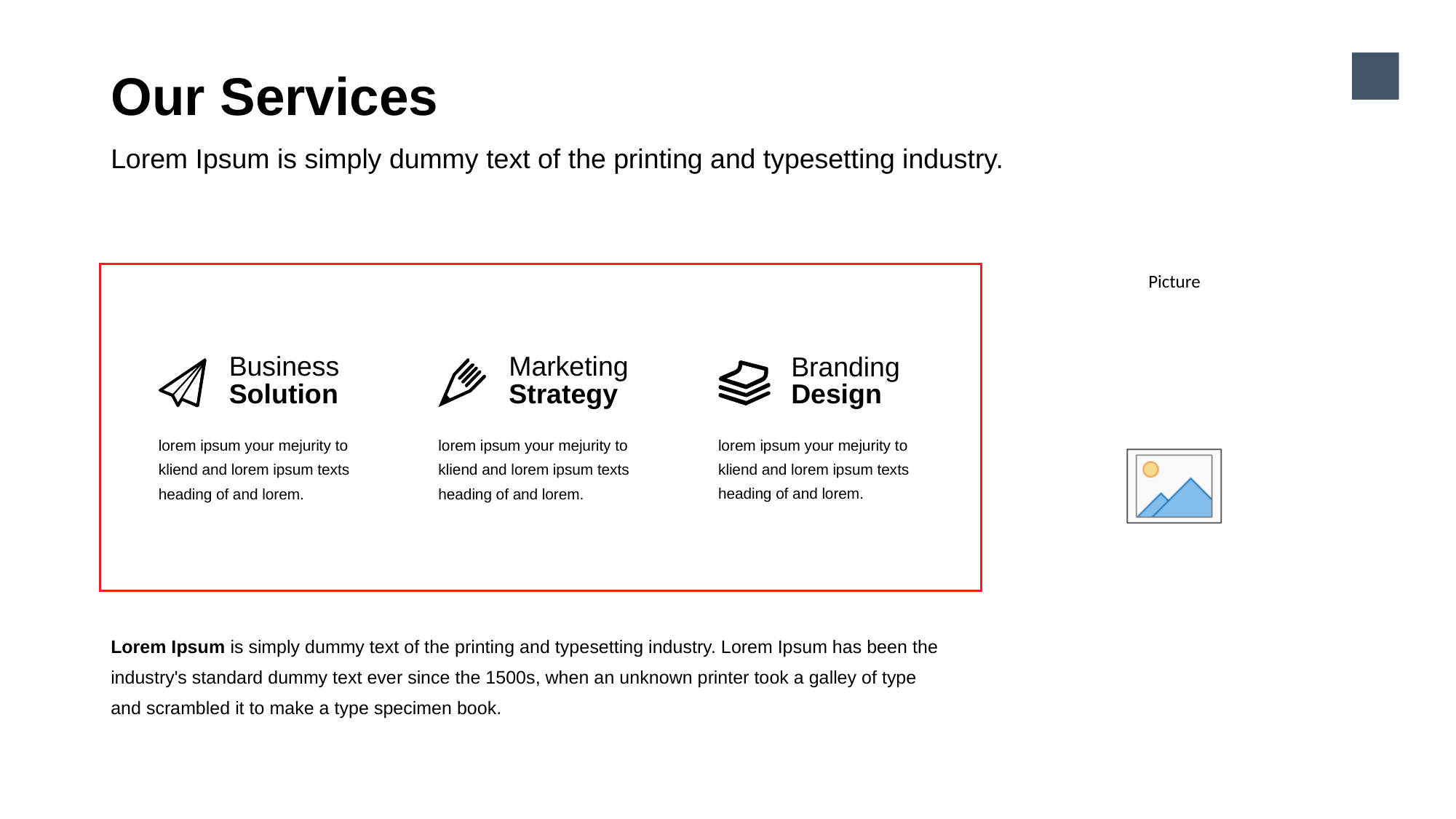

Our Services
7
Lorem Ipsum is simply dummy text of the printing and typesetting industry.

Business
Solution

lorem ipsum your mejurity to
kliend and lorem ipsum texts
heading of and lorem.
Marketing
Strategy
Branding
Design

lorem ipsum your mejurity to
kliend and lorem ipsum texts
heading of and lorem.
lorem ipsum your mejurity to
kliend and lorem ipsum texts
heading of and lorem.
Lorem Ipsum is simply dummy text of the printing and typesetting industry. Lorem Ipsum has been the industry's standard dummy text ever since the 1500s, when an unknown printer took a galley of type and scrambled it to make a type specimen book.